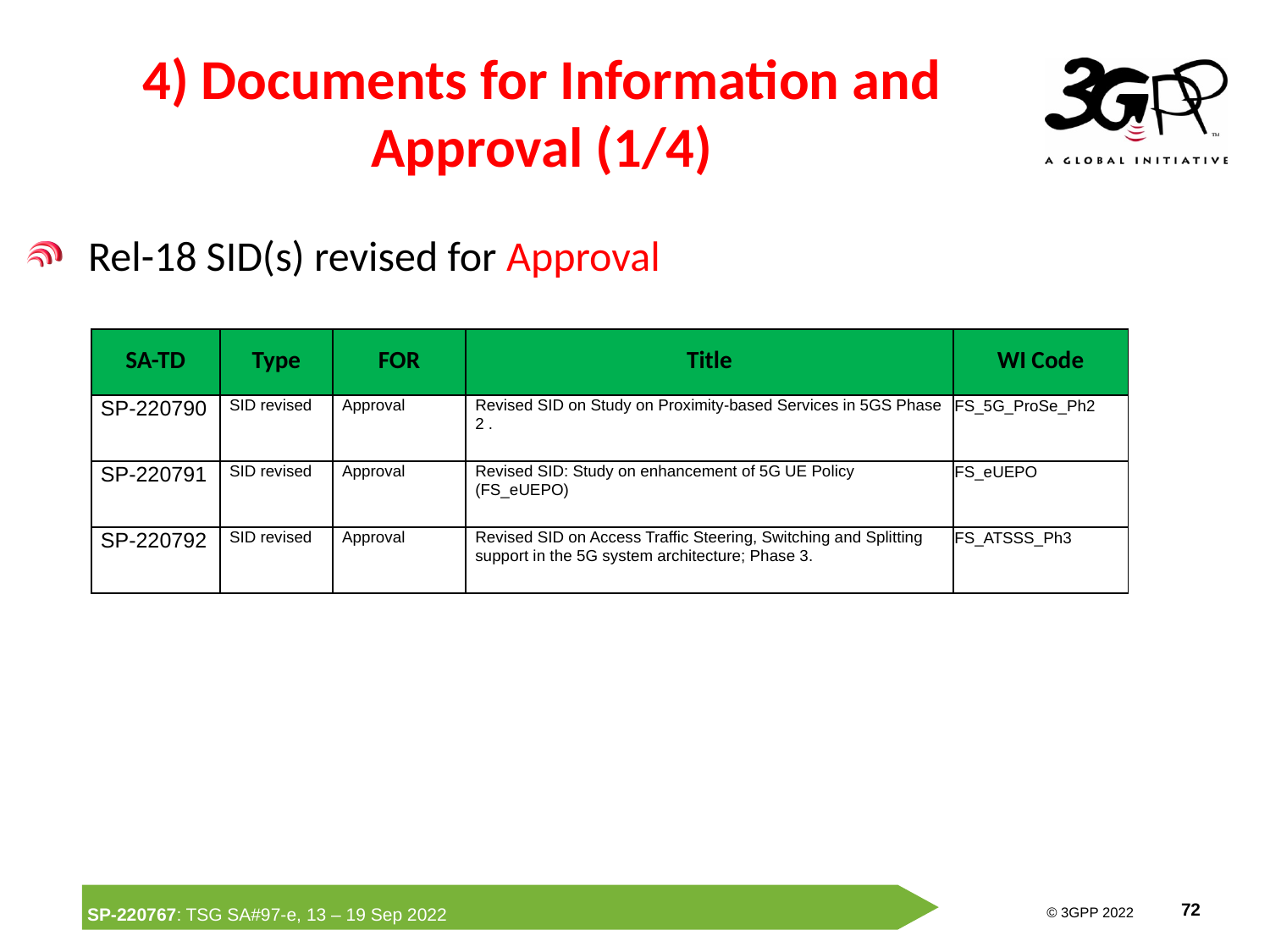

# 4) Documents for Information and Approval (1/4)
Rel-18 SID(s) revised for Approval

| SA-TD | Type | FOR | Title | WI Code |
| --- | --- | --- | --- | --- |
| SP-220790 | SID revised | Approval | Revised SID on Study on Proximity-based Services in 5GS Phase 2 . | FS\_5G\_ProSe\_Ph2 |
| SP-220791 | SID revised | Approval | Revised SID: Study on enhancement of 5G UE Policy (FS\_eUEPO) | FS\_eUEPO |
| SP-220792 | SID revised | Approval | Revised SID on Access Traffic Steering, Switching and Splitting support in the 5G system architecture; Phase 3. | FS\_ATSSS\_Ph3 |